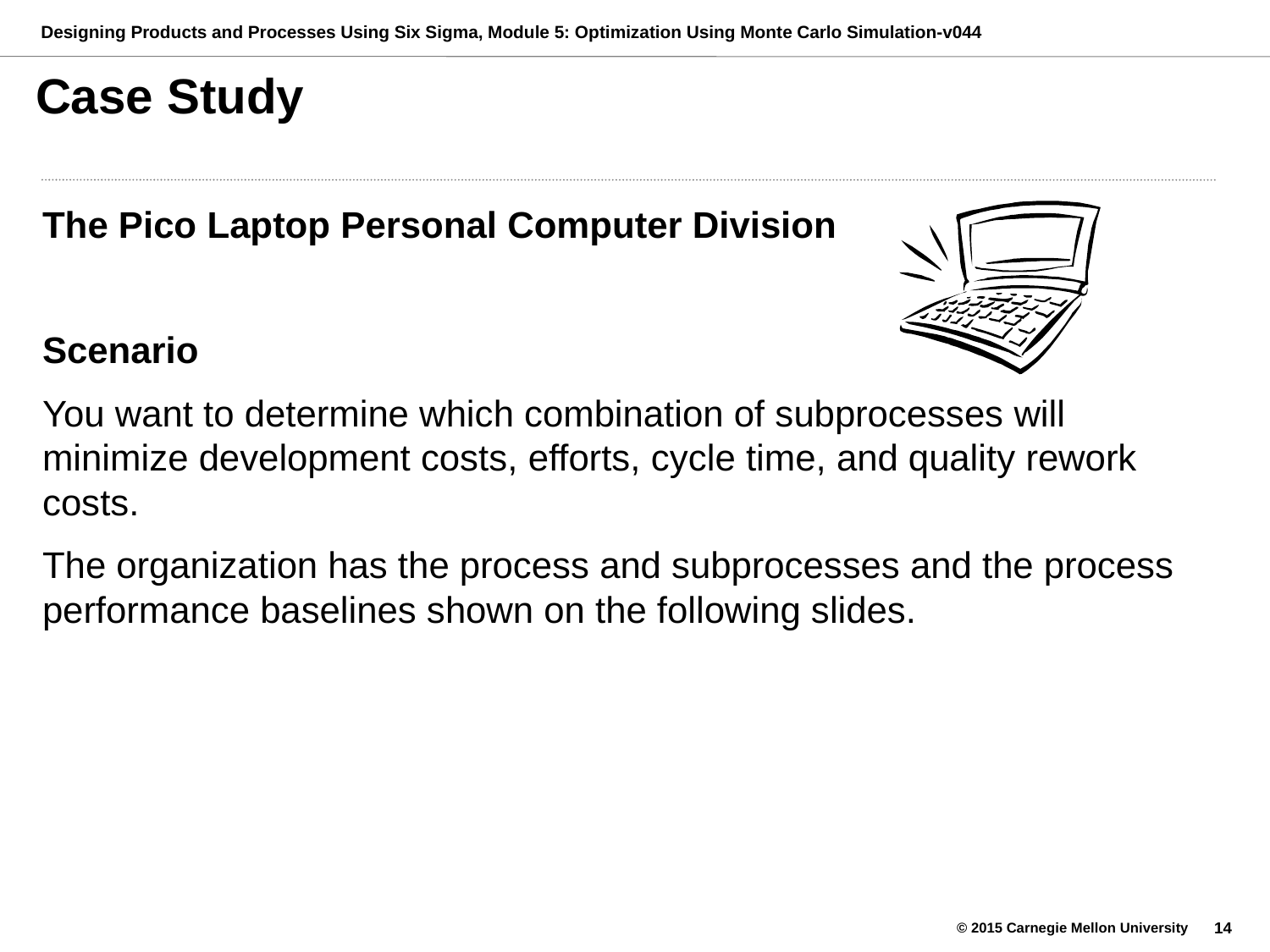

# Case Study
The Pico Laptop Personal Computer Division

Scenario
You want to determine which combination of subprocesses will minimize development costs, efforts, cycle time, and quality rework costs.
The organization has the process and subprocesses and the process performance baselines shown on the following slides.